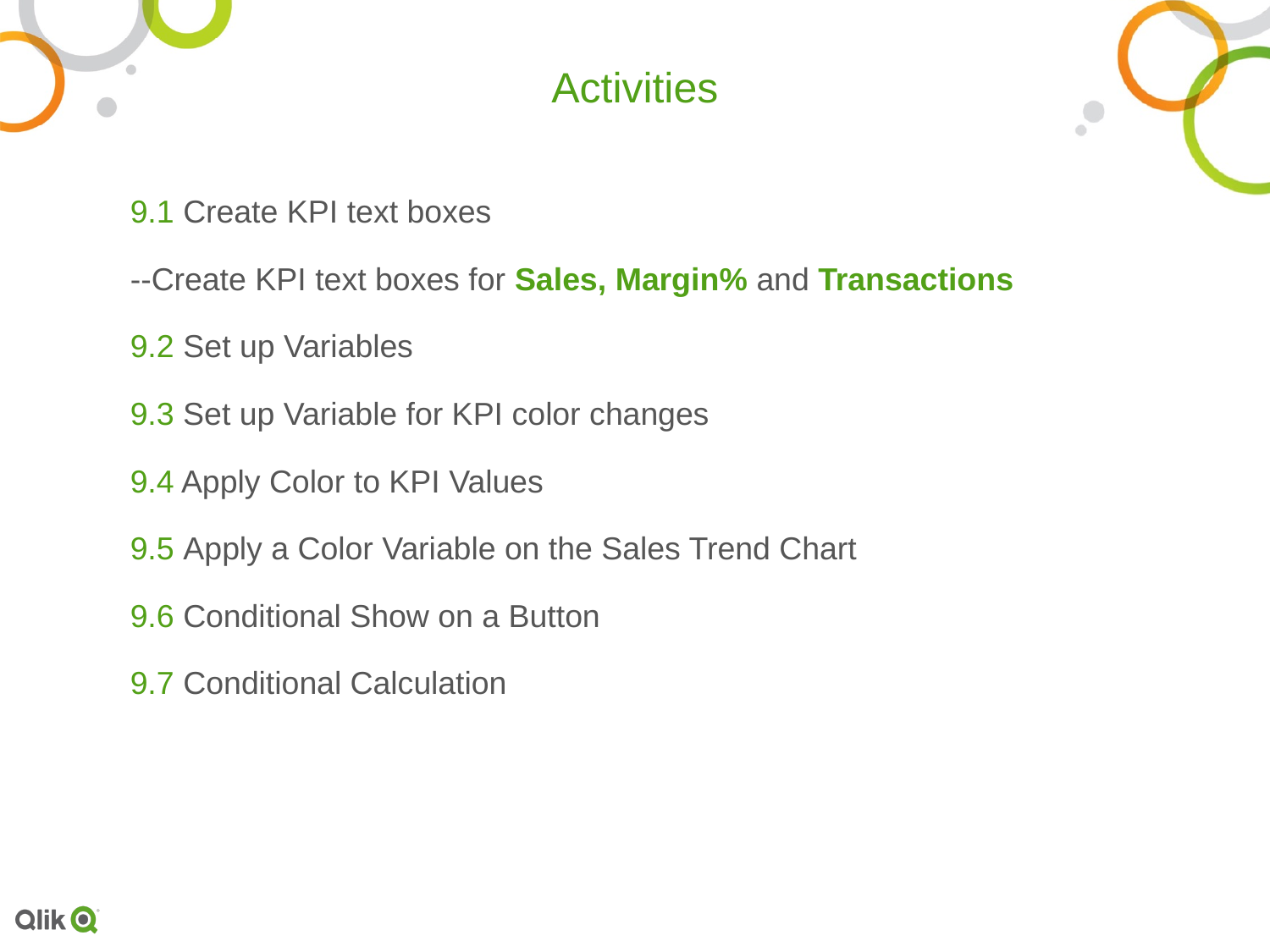

# Activities
9.1 Create KPI text boxes
--Create KPI text boxes for Sales, Margin% and Transactions
9.2 Set up Variables
9.3 Set up Variable for KPI color changes
9.4 Apply Color to KPI Values
9.5 Apply a Color Variable on the Sales Trend Chart
9.6 Conditional Show on a Button
9.7 Conditional Calculation